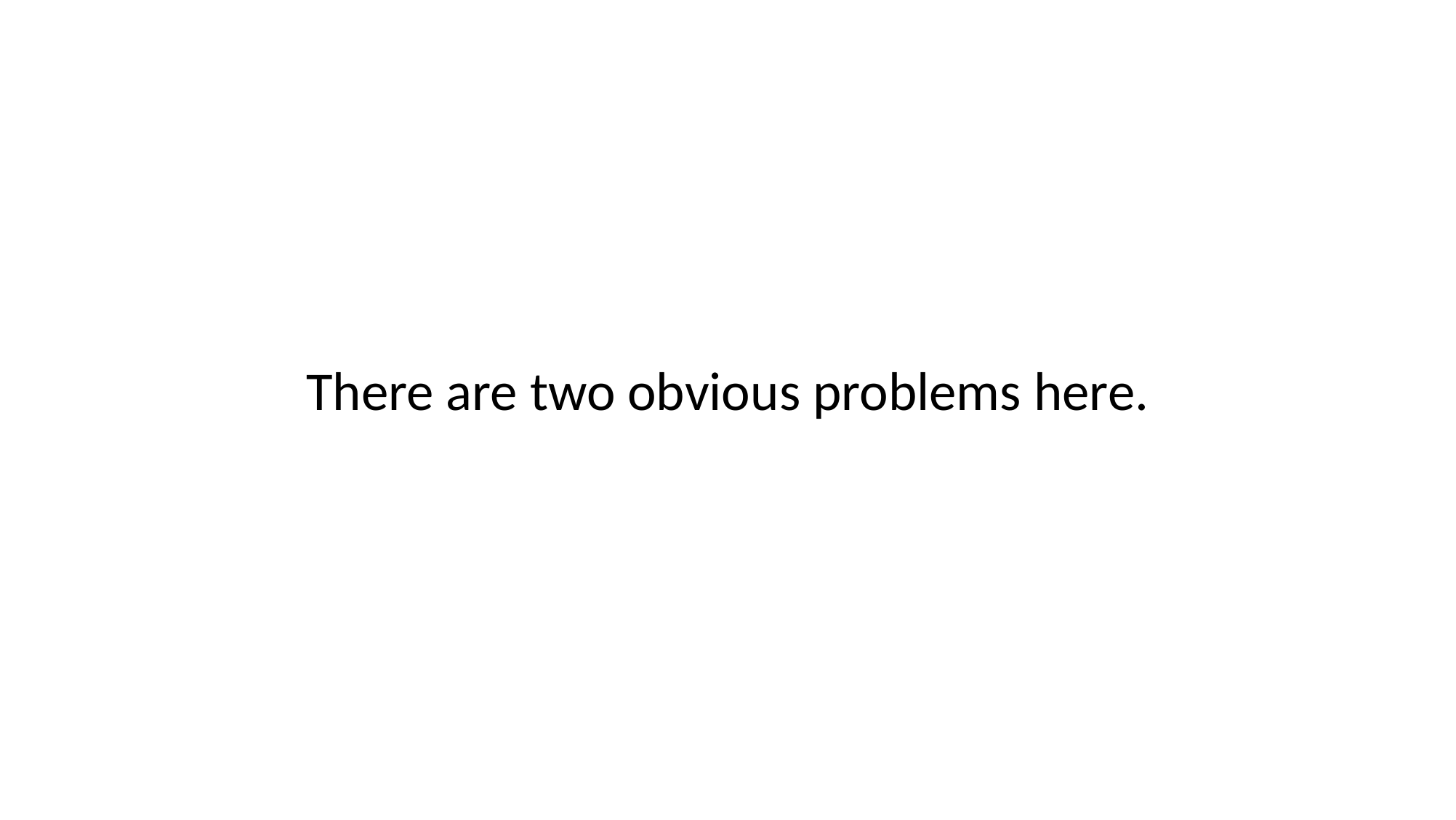

# There are two obvious problems here.